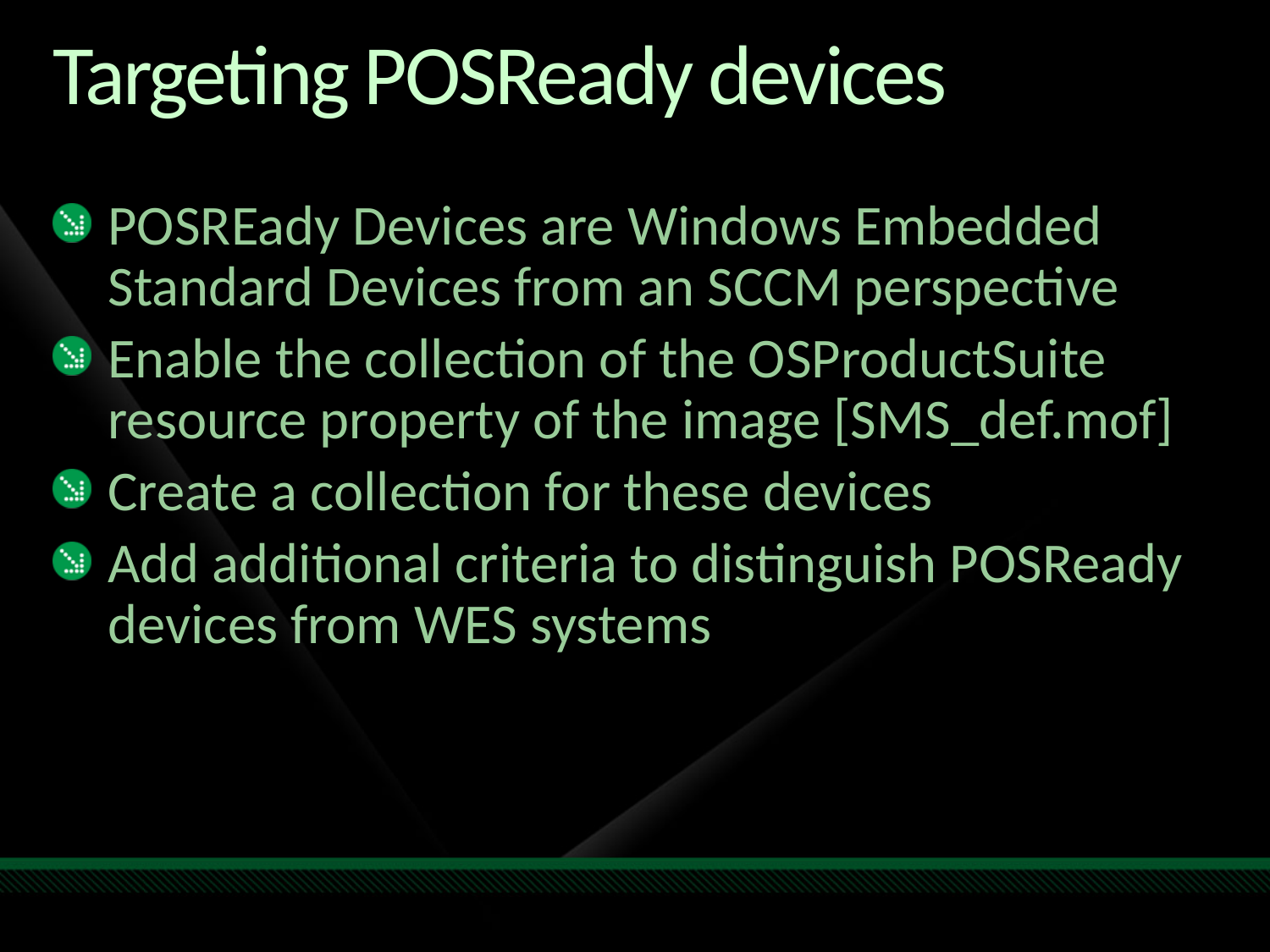

# Targeting POSReady devices
POSREady Devices are Windows Embedded Standard Devices from an SCCM perspective
Enable the collection of the OSProductSuite resource property of the image [SMS_def.mof]
Create a collection for these devices
Add additional criteria to distinguish POSReady devices from WES systems